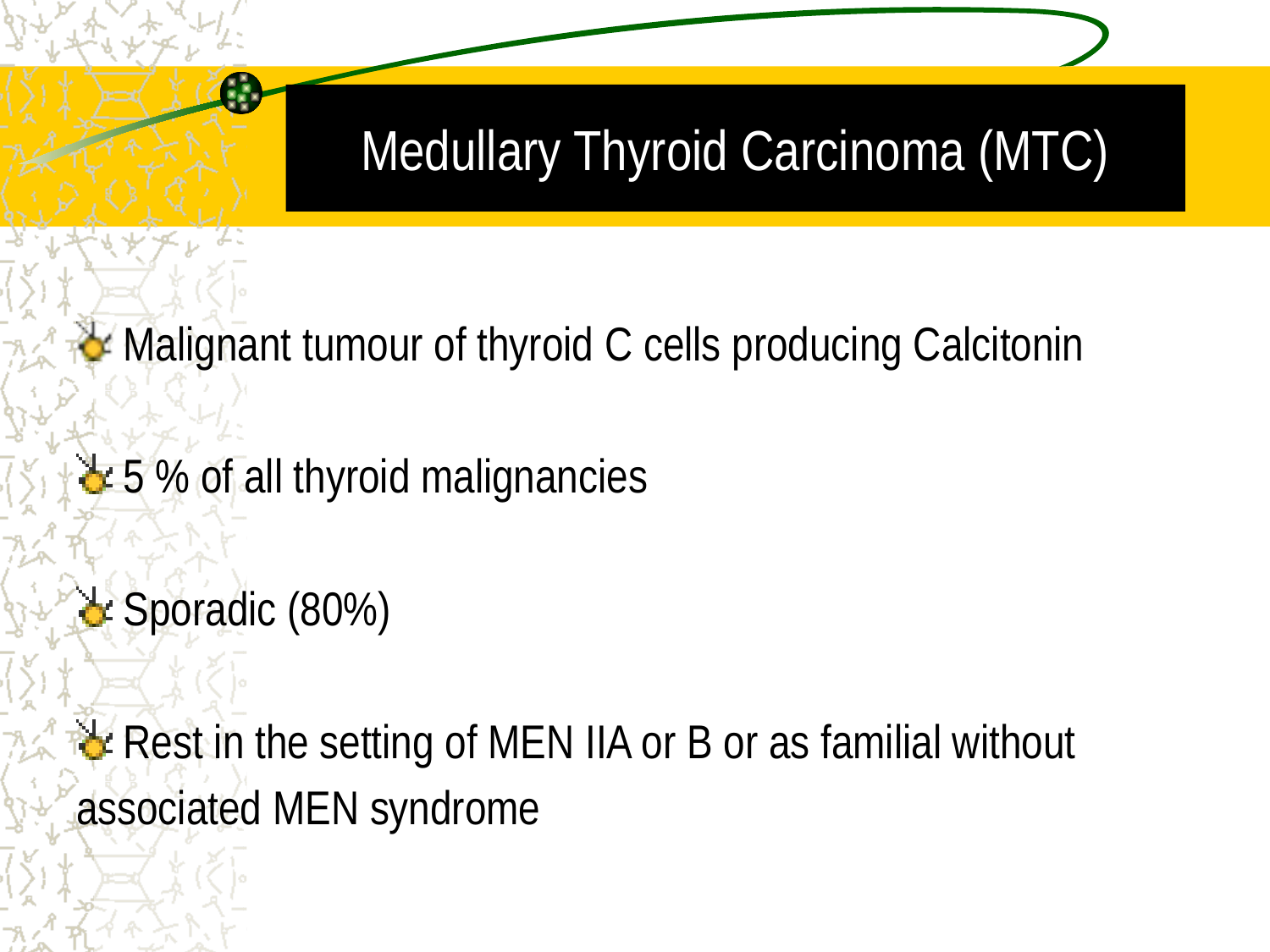

# Medullary Thyroid Carcinoma (MTC)
Malignant tumour of thyroid C cells producing Calcitonin

5 % of all thyroid malignancies

Sporadic (80%)

Rest in the setting of MEN IIA or B or as familial without
associated MEN syndrome